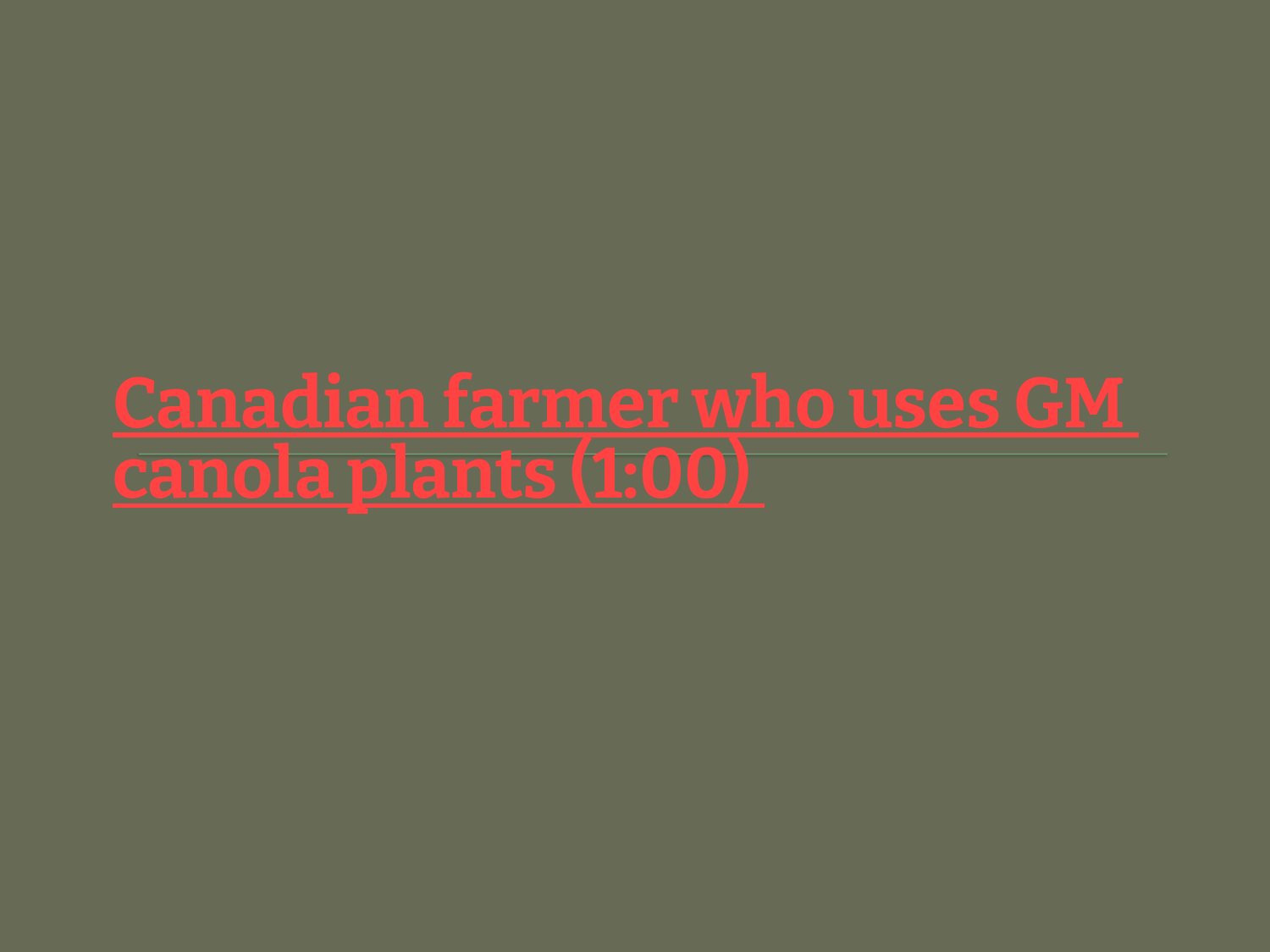

# Canadian farmer who uses GM canola plants (1:00)